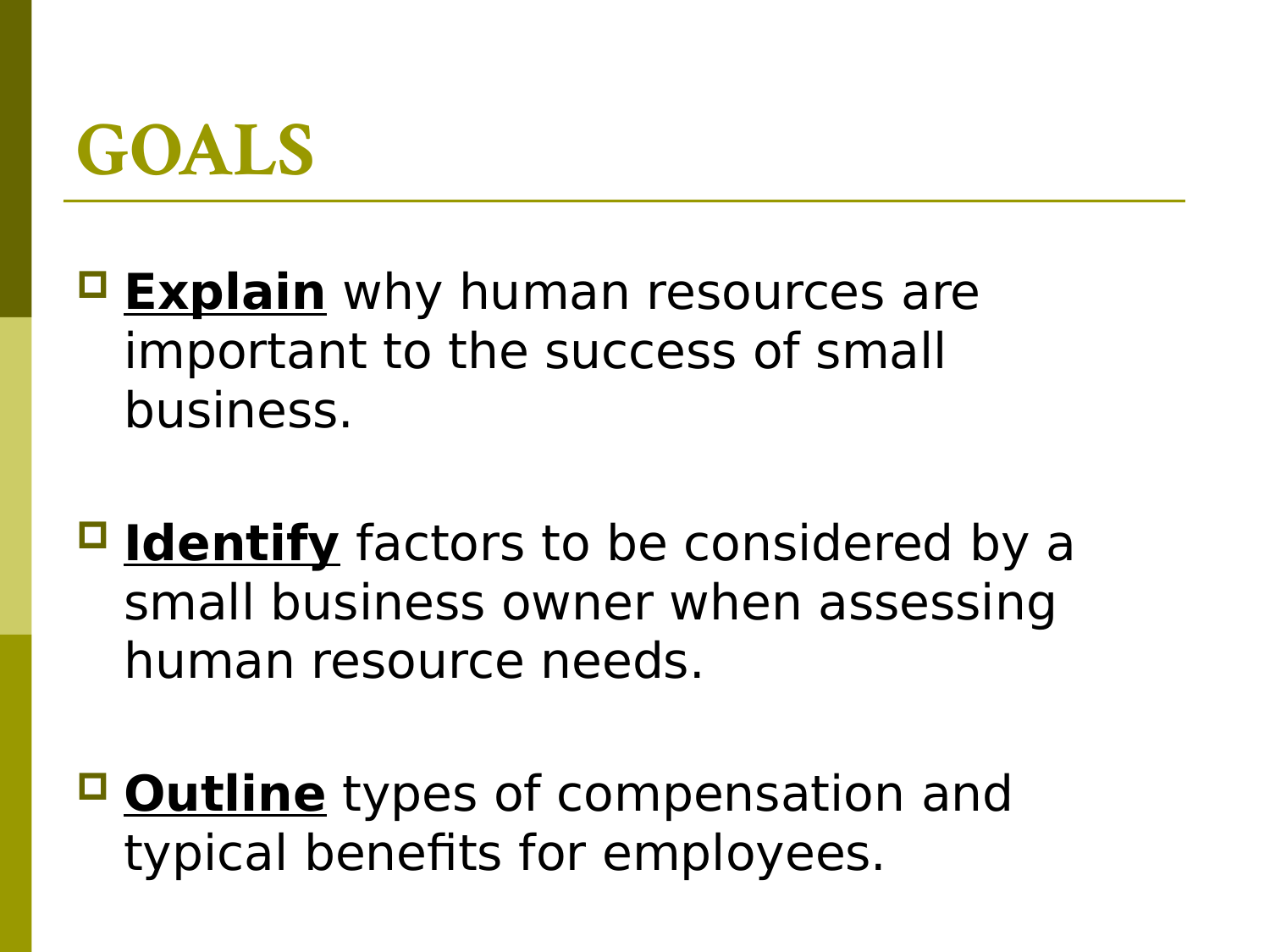

# GOALS
Explain why human resources are important to the success of small business.

Identify factors to be considered by a small business owner when assessing human resource needs.

Outline types of compensation and typical benefits for employees.